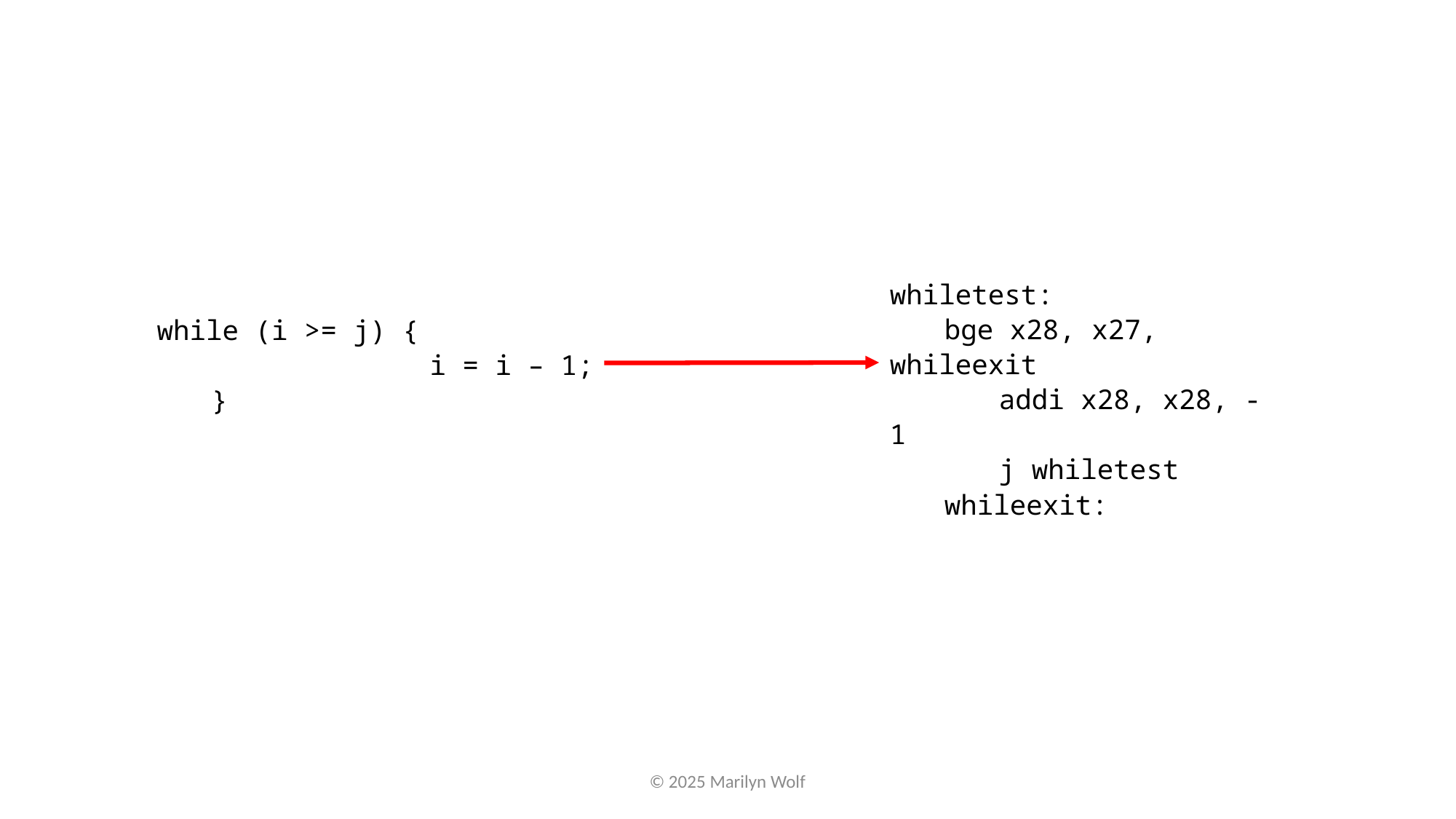

whiletest:
bge x28, x27, whileexit
	addi x28, x28, -1
 	j whiletest
whileexit:
while (i >= j) {
		i = i – 1;
}
© 2025 Marilyn Wolf